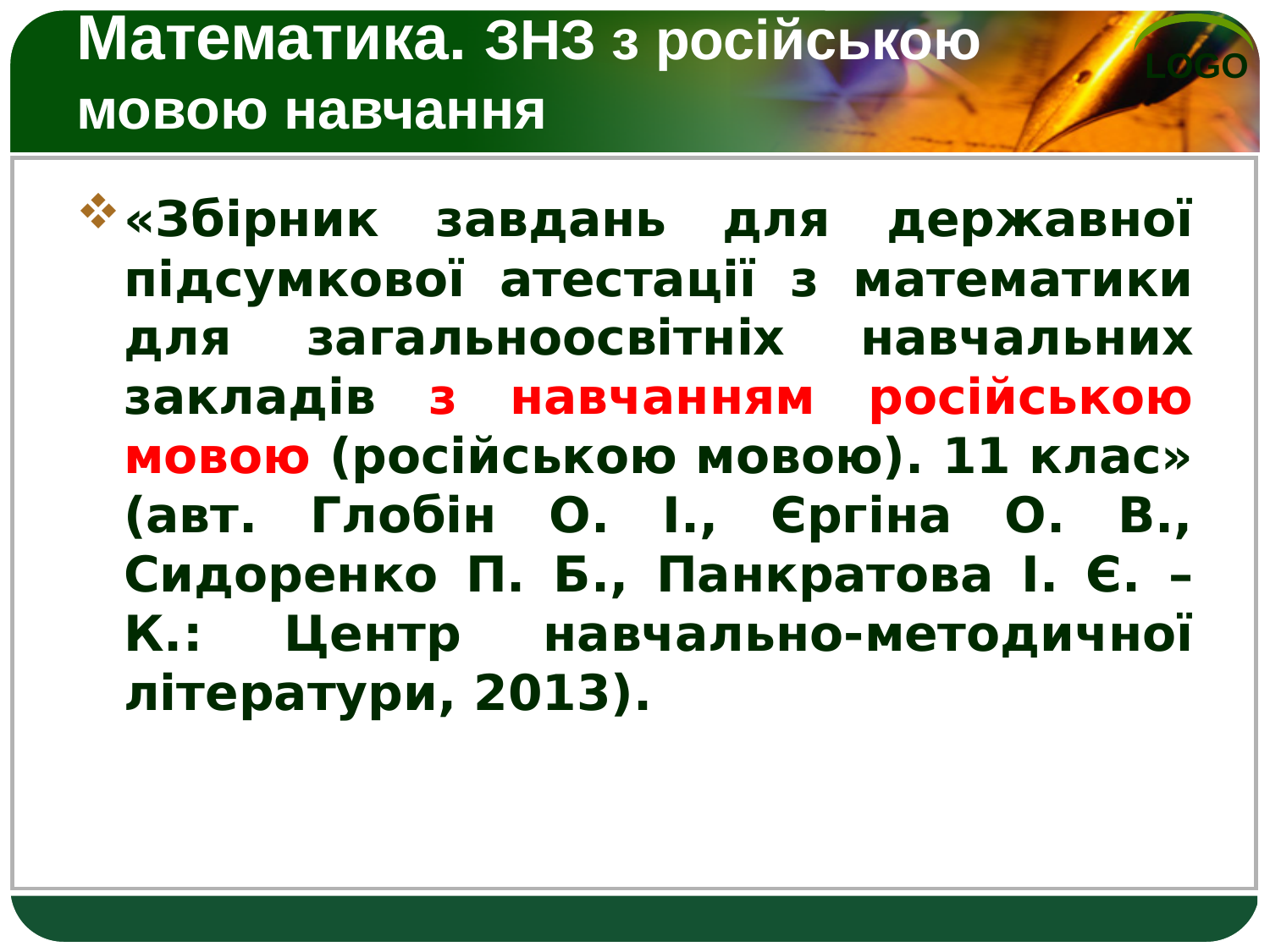

# Математика. ЗНЗ з російською мовою навчання
«Збірник завдань для державної підсумкової атестації з математики для загальноосвітніх навчальних закладів з навчанням російською мовою (російською мовою). 11 клас» (авт. Глобін О. І., Єргіна О. В., Сидоренко П. Б., Панкратова І. Є. – К.: Центр навчально-методичної літератури, 2013).